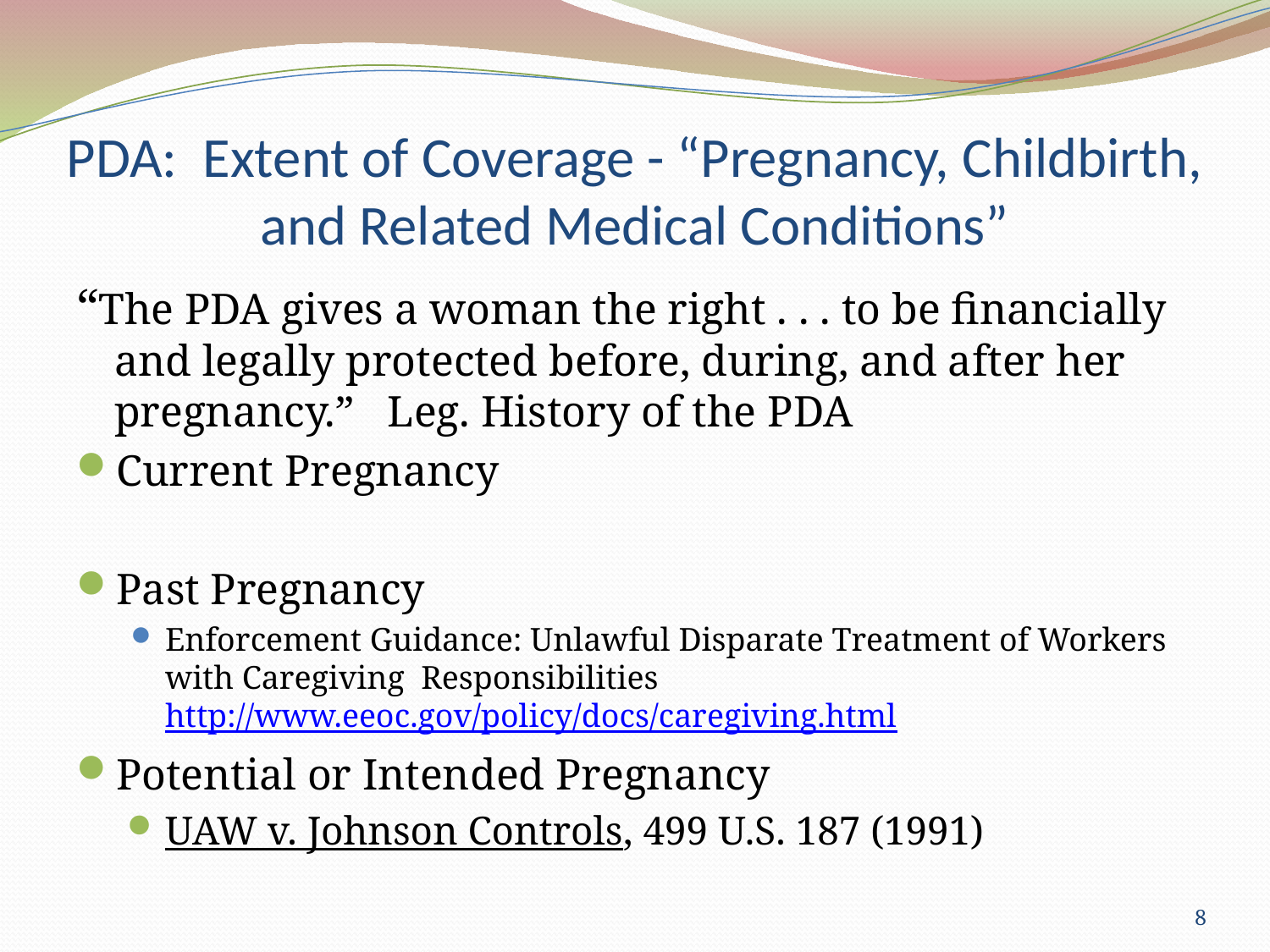

# PDA:  Extent of Coverage - “Pregnancy, Childbirth, and Related Medical Conditions”
“The PDA gives a woman the right . . . to be financially and legally protected before, during, and after her pregnancy.”   Leg. History of the PDA
Current Pregnancy

Past Pregnancy
Enforcement Guidance: Unlawful Disparate Treatment of Workers with Caregiving  Responsibilities http://www.eeoc.gov/policy/docs/caregiving.html
Potential or Intended Pregnancy
UAW v. Johnson Controls, 499 U.S. 187 (1991)

8